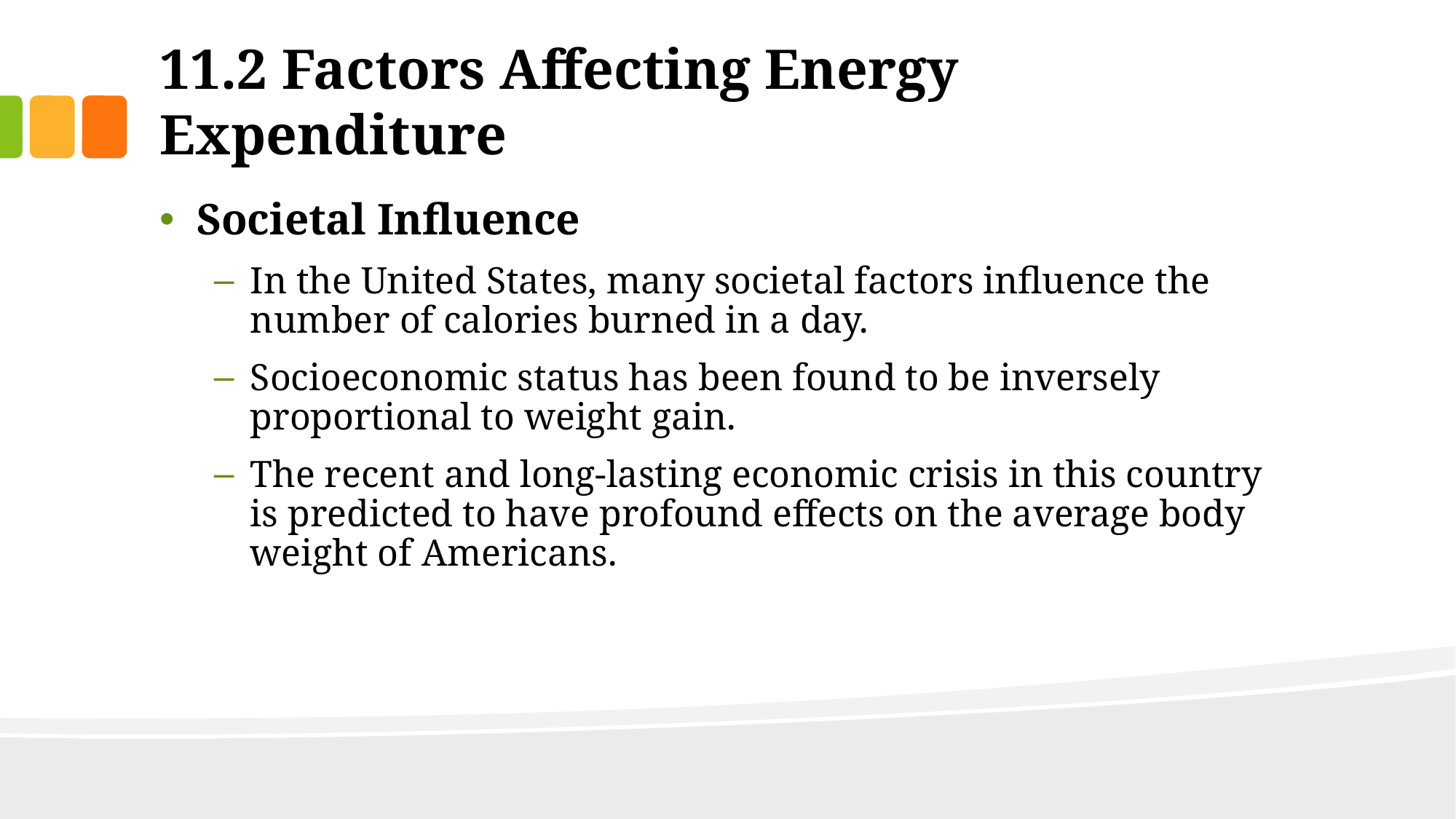

# 11.2 Factors Affecting Energy Expenditure
Societal Influence
In the United States, many societal factors influence the number of calories burned in a day.
Socioeconomic status has been found to be inversely proportional to weight gain.
The recent and long-lasting economic crisis in this country is predicted to have profound effects on the average body weight of Americans.